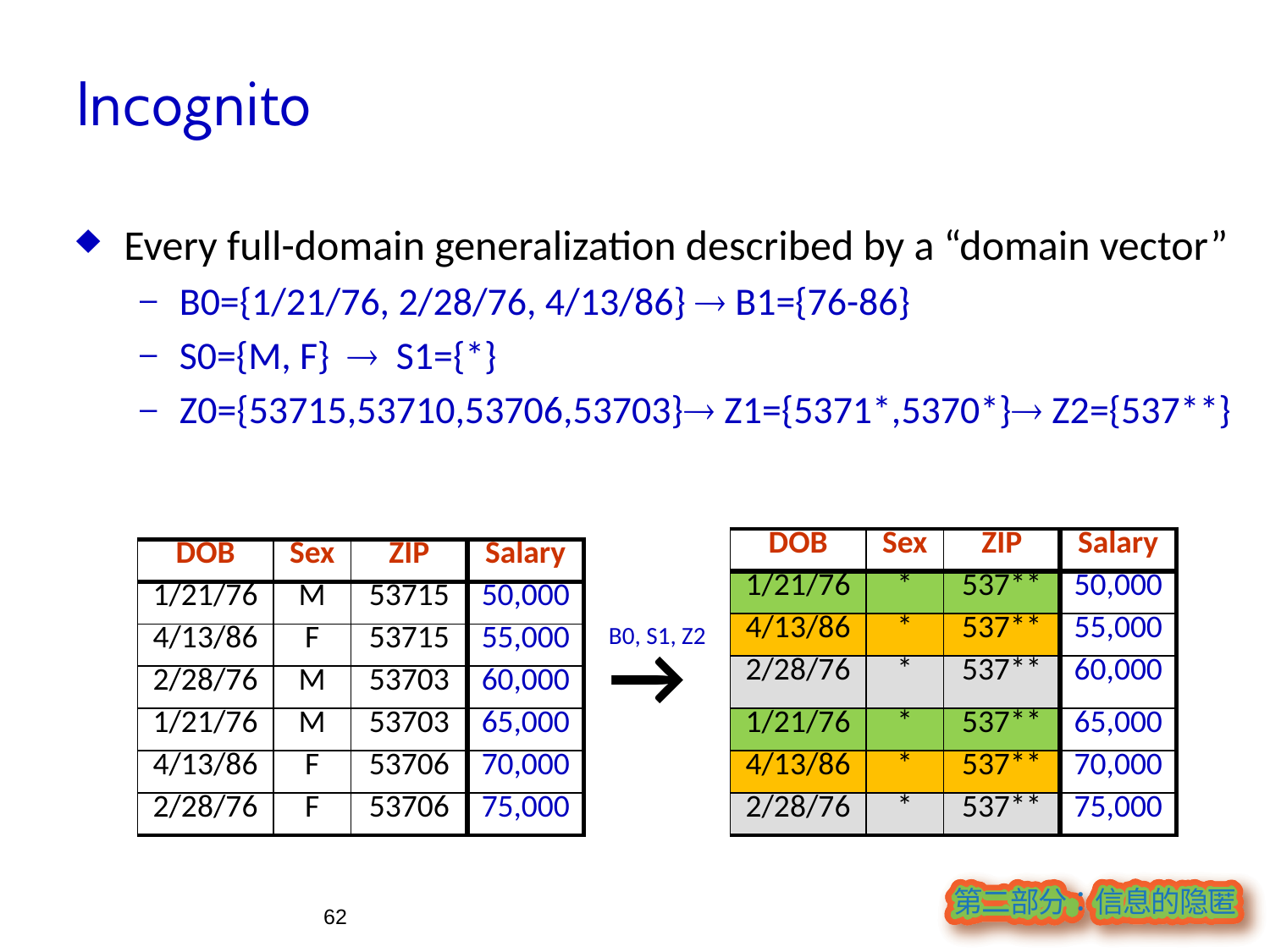

Incognito
Every full-domain generalization described by a “domain vector”
B0={1/21/76, 2/28/76, 4/13/86} → B1={76-86}
S0={M, F}  →  S1={*}
Z0={53715,53710,53706,53703}→ Z1={5371*,5370*}→ Z2={537**}
| DOB | Sex | ZIP | Salary |
| --- | --- | --- | --- |
| 1/21/76 | \* | 537\*\* | 50,000 |
| 4/13/86 | \* | 537\*\* | 55,000 |
| 2/28/76 | \* | 537\*\* | 60,000 |
| 1/21/76 | \* | 537\*\* | 65,000 |
| 4/13/86 | \* | 537\*\* | 70,000 |
| 2/28/76 | \* | 537\*\* | 75,000 |
| DOB | Sex | ZIP | Salary |
| --- | --- | --- | --- |
| 1/21/76 | M | 53715 | 50,000 |
| 4/13/86 | F | 53715 | 55,000 |
| 2/28/76 | M | 53703 | 60,000 |
| 1/21/76 | M | 53703 | 65,000 |
| 4/13/86 | F | 53706 | 70,000 |
| 2/28/76 | F | 53706 | 75,000 |
B0, S1, Z2
→
62